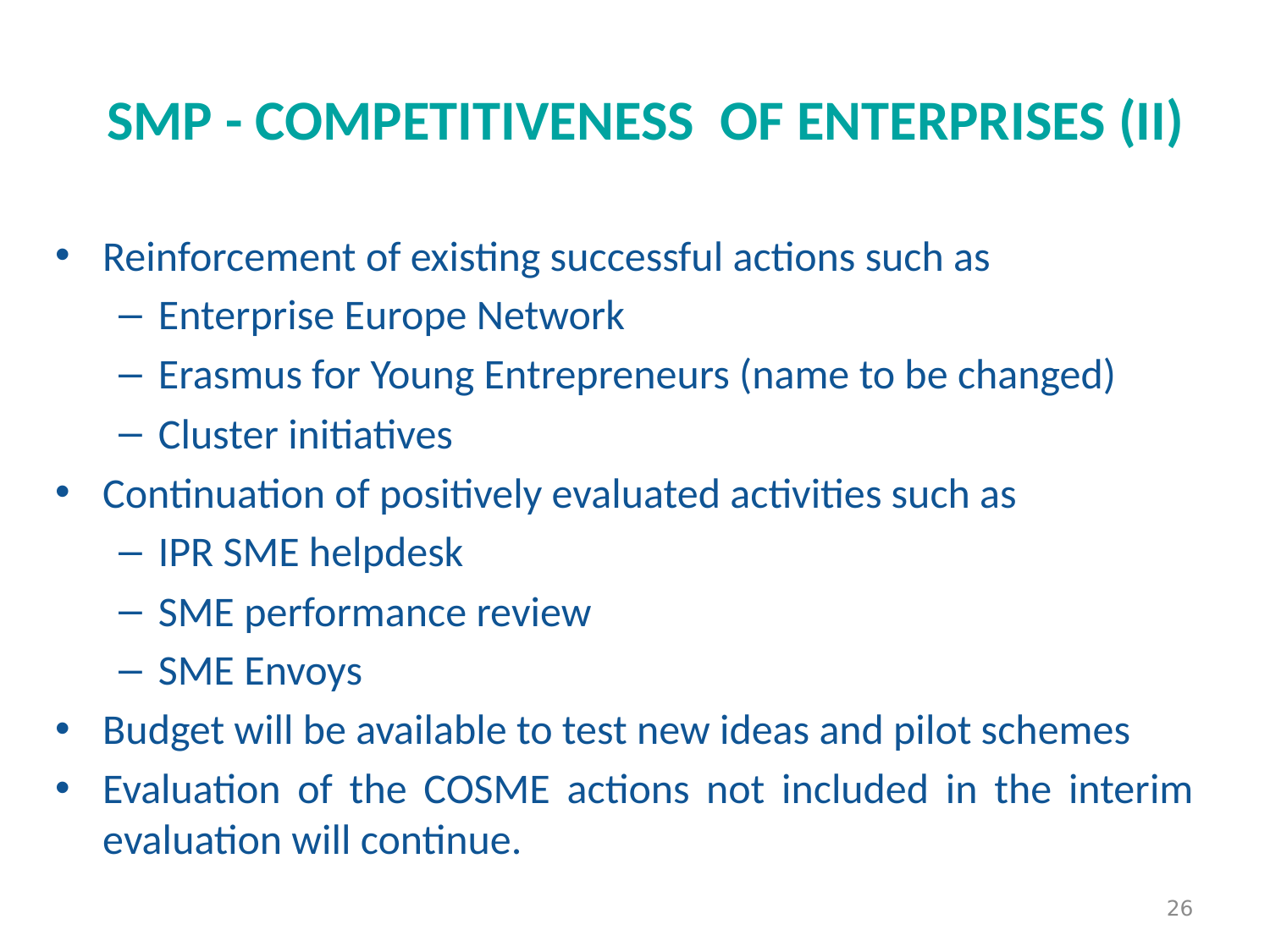

# SMP - Competitiveness  of enterprises (ii)
Reinforcement of existing successful actions such as
Enterprise Europe Network
Erasmus for Young Entrepreneurs (name to be changed)
Cluster initiatives
Continuation of positively evaluated activities such as
IPR SME helpdesk
SME performance review
SME Envoys
Budget will be available to test new ideas and pilot schemes
Evaluation of the COSME actions not included in the interim evaluation will continue.

26